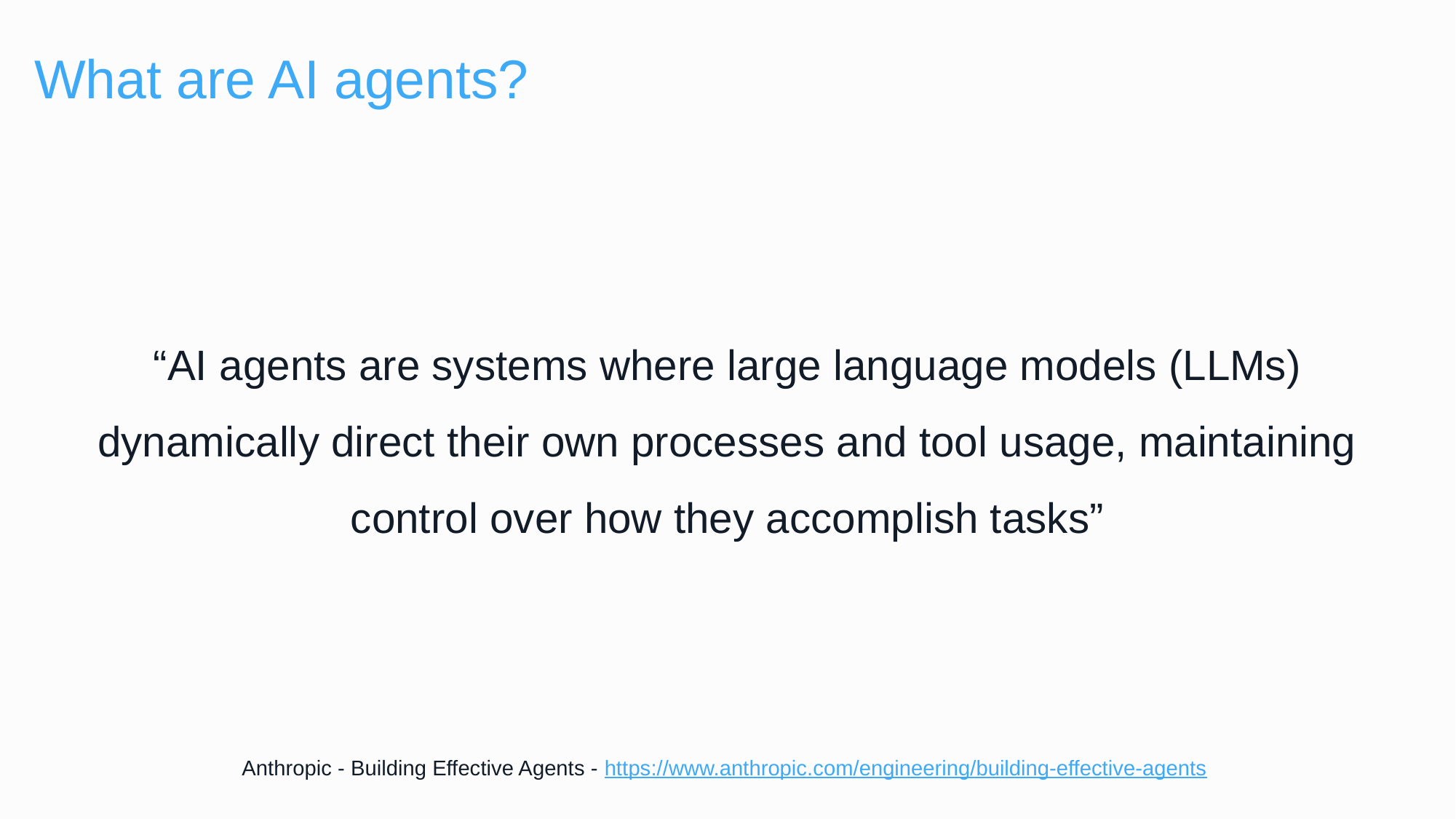

# What are AI agents?
“AI agents are systems where large language models (LLMs) dynamically direct their own processes and tool usage, maintaining control over how they accomplish tasks”
Anthropic - Building Effective Agents - https://www.anthropic.com/engineering/building-effective-agents